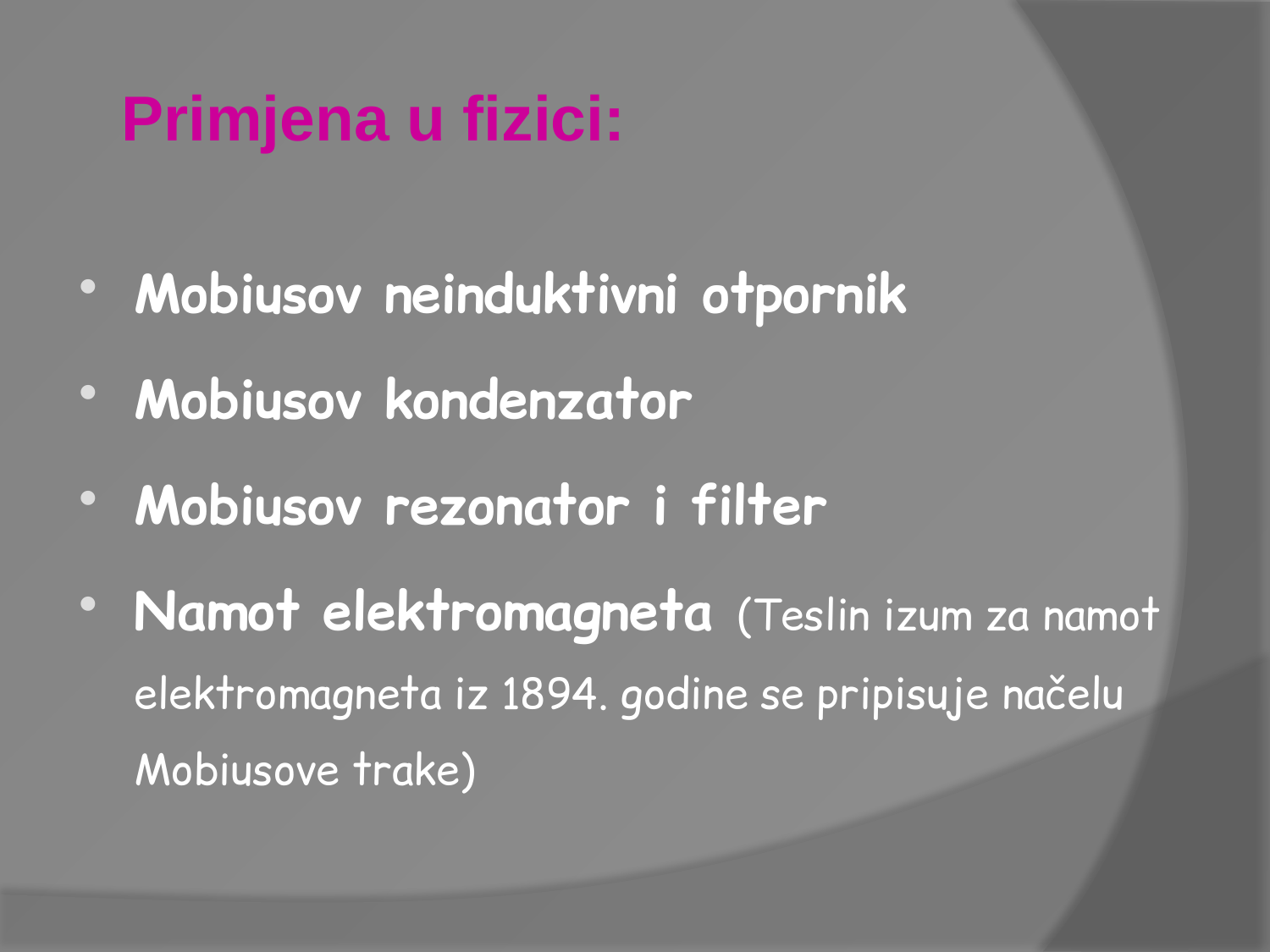

# Primjena u fizici:
Mobiusov neinduktivni otpornik
Mobiusov kondenzator
Mobiusov rezonator i filter
Namot elektromagneta (Teslin izum za namot elektromagneta iz 1894. godine se pripisuje načelu Mobiusove trake)